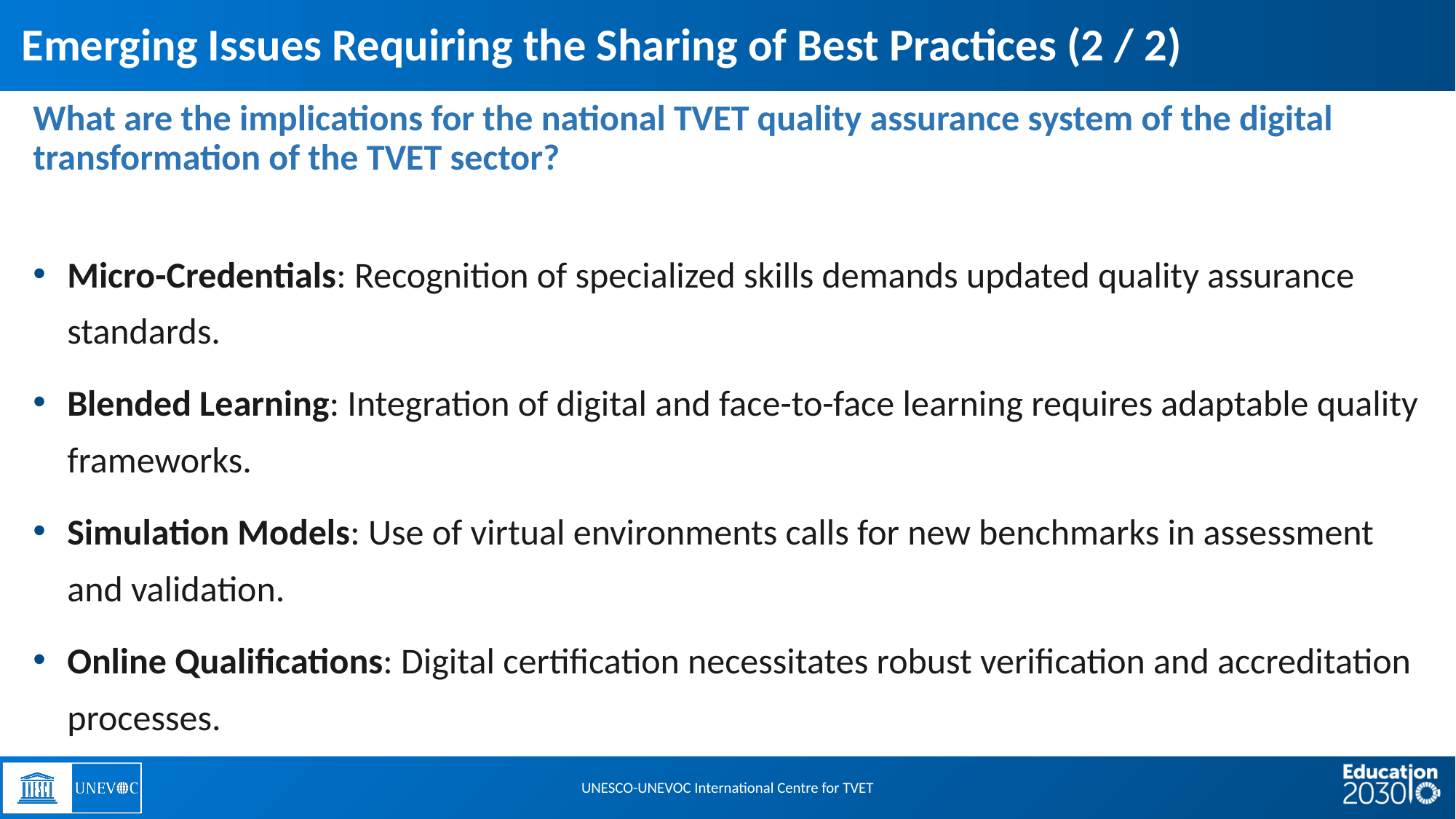

Emerging Issues Requiring the Sharing of Best Practices (2 / 2)

What are the implications for the national TVET quality assurance system of the digital transformation of the TVET sector?

Micro-Credentials: Recognition of specialized skills demands updated quality assurance standards.
Blended Learning: Integration of digital and face-to-face learning requires adaptable quality frameworks.
Simulation Models: Use of virtual environments calls for new benchmarks in assessment and validation.
Online Qualifications: Digital certification necessitates robust verification and accreditation processes.

UNESCO-UNEVOC International Centre for TVET